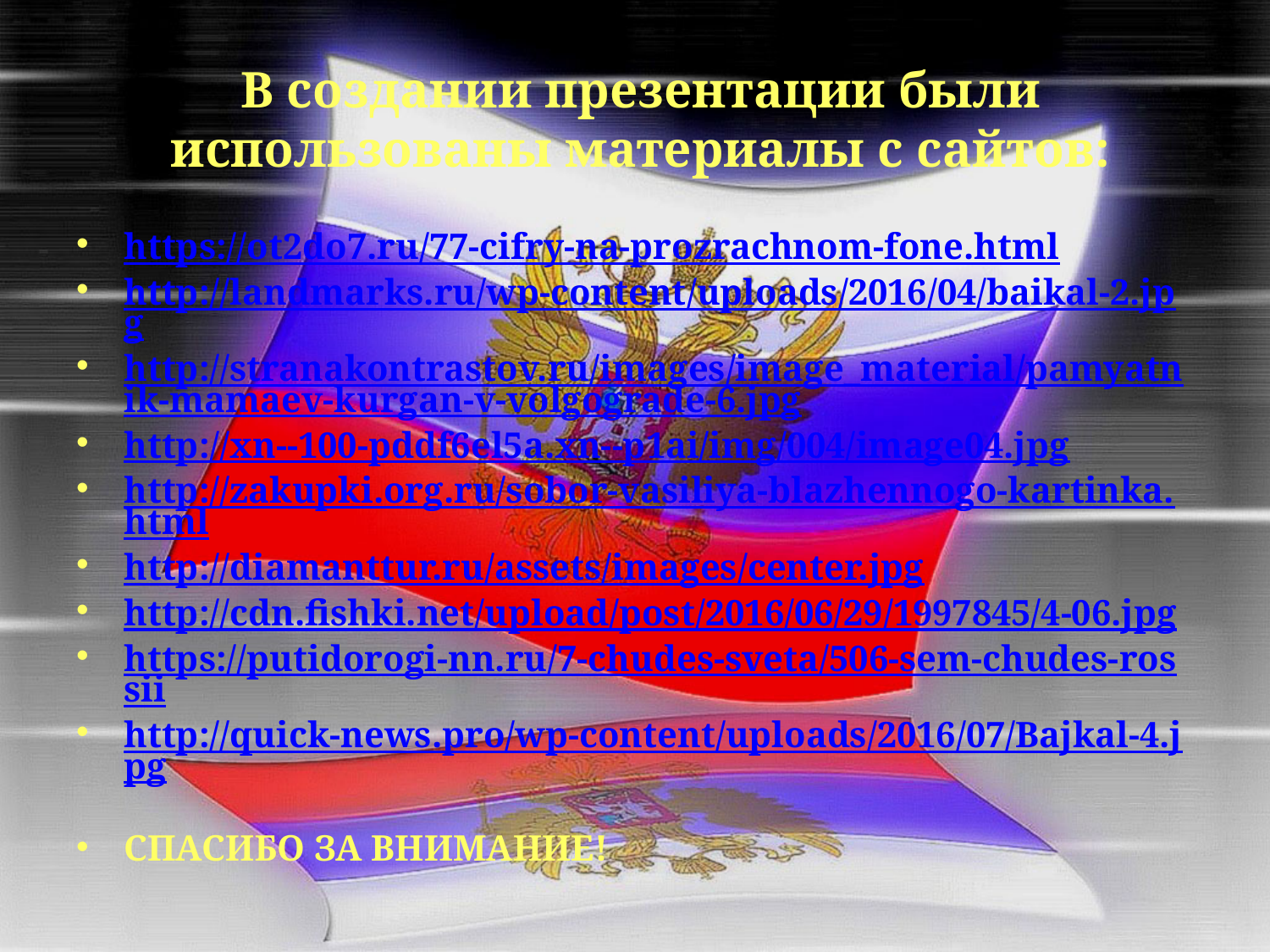

https://ot2do7.ru/77-cifry-na-prozrachnom-fone.html
http://landmarks.ru/wp-content/uploads/2016/04/baikal-2.jpg
http://stranakontrastov.ru/images/image_material/pamyatnik-mamaev-kurgan-v-volgograde-6.jpg
http://xn--100-pddf6el5a.xn--p1ai/img/004/image04.jpg
http://zakupki.org.ru/sobor-vasiliya-blazhennogo-kartinka.html
http://diamanttur.ru/assets/images/center.jpg
http://cdn.fishki.net/upload/post/2016/06/29/1997845/4-06.jpg
https://putidorogi-nn.ru/7-chudes-sveta/506-sem-chudes-rossii
http://quick-news.pro/wp-content/uploads/2016/07/Bajkal-4.jpg

СПАСИБО ЗА ВНИМАНИЕ!
В создании презентации были использованы материалы с сайтов: